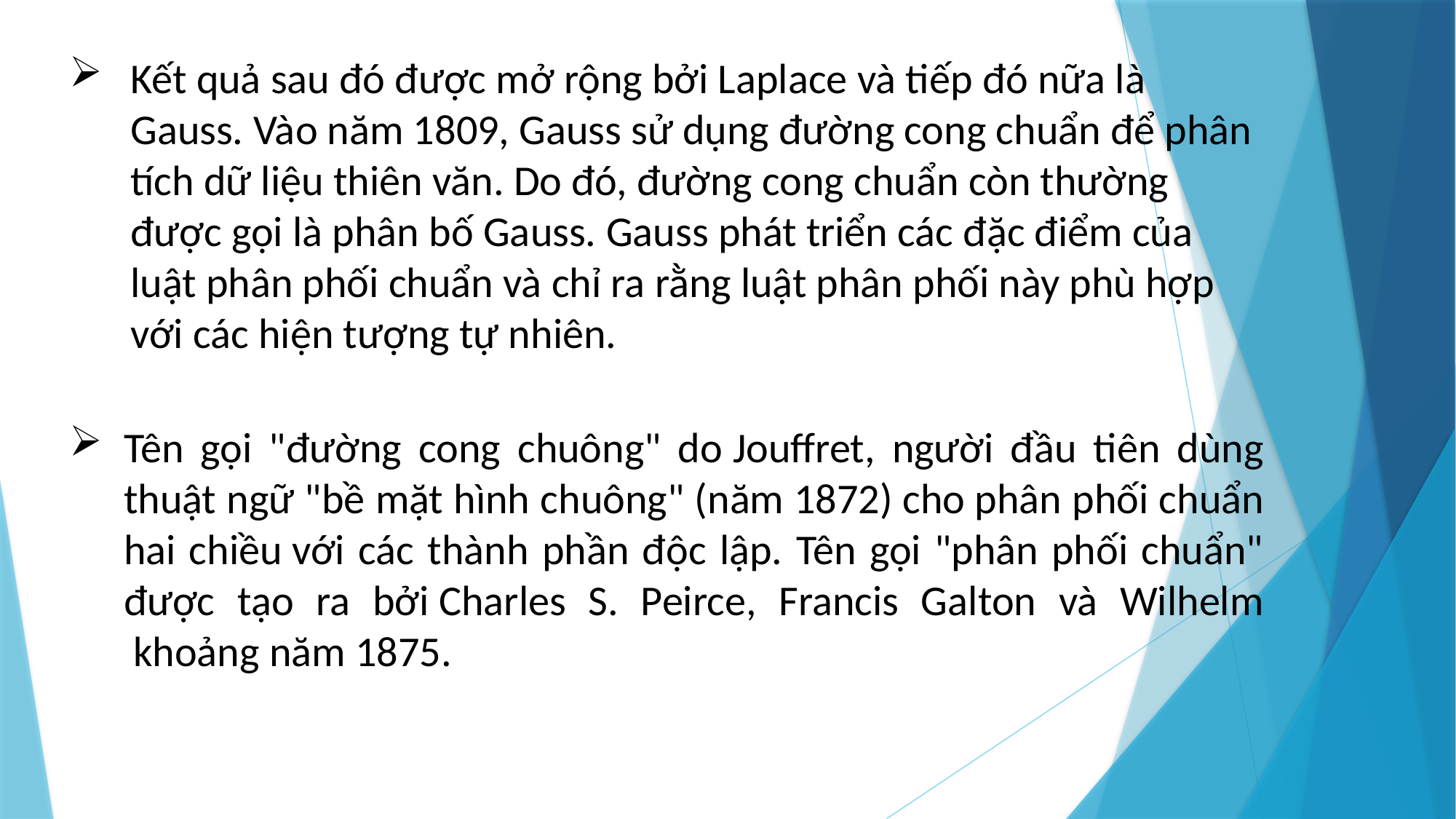

Kết quả sau đó được mở rộng bởi Laplace và tiếp đó nữa là Gauss. Vào năm 1809, Gauss sử dụng đường cong chuẩn để phân tích dữ liệu thiên văn. Do đó, đường cong chuẩn còn thường được gọi là phân bố Gauss. Gauss phát triển các đặc điểm của luật phân phối chuẩn và chỉ ra rằng luật phân phối này phù hợp với các hiện tượng tự nhiên.
Tên gọi "đường cong chuông" do Jouffret, người đầu tiên dùng thuật ngữ "bề mặt hình chuông" (năm 1872) cho phân phối chuẩn hai chiều với các thành phần độc lập. Tên gọi "phân phối chuẩn" được tạo ra bởi Charles S. Peirce, Francis Galton và Wilhelm  khoảng năm 1875.